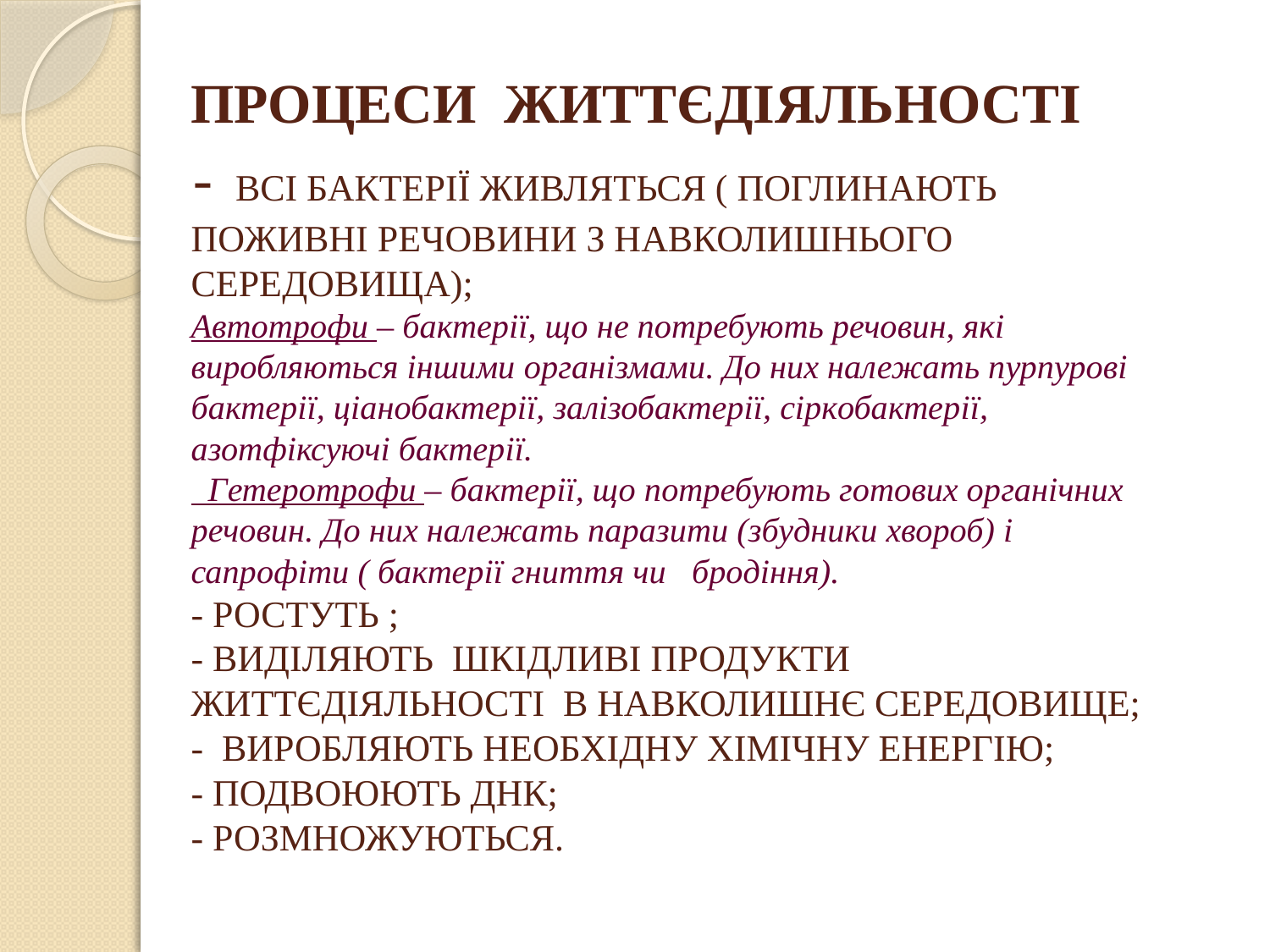

# ПРОЦЕСИ  ЖИТТЄДІЯЛЬНОСТІ - ВСІ БАКТЕРІЇ ЖИВЛЯТЬСЯ ( ПОГЛИНАЮТЬ ПОЖИВНІ РЕЧОВИНИ З НАВКОЛИШНЬОГО СЕРЕДОВИЩА); Автотрофи – бактерії, що не потребують речовин, які виробляються іншими організмами. До них належать пурпурові бактерії, ціанобактерії, залізобактерії, сіркобактерії, азотфіксуючі бактерії. Гетеротрофи – бактерії, що потребують готових органічних речовин. До них належать паразити (збудники хвороб) і сапрофіти ( бактерії гниття чи   бродіння). - РОСТУТЬ ; - ВИДІЛЯЮТЬ  ШКІДЛИВІ ПРОДУКТИ           ЖИТТЄДІЯЛЬНОСТІ  В НАВКОЛИШНЄ СЕРЕДОВИЩЕ; -  ВИРОБЛЯЮТЬ НЕОБХІДНУ ХІМІЧНУ ЕНЕРГІЮ; - ПОДВОЮЮТЬ ДНК; - РОЗМНОЖУЮТЬСЯ.